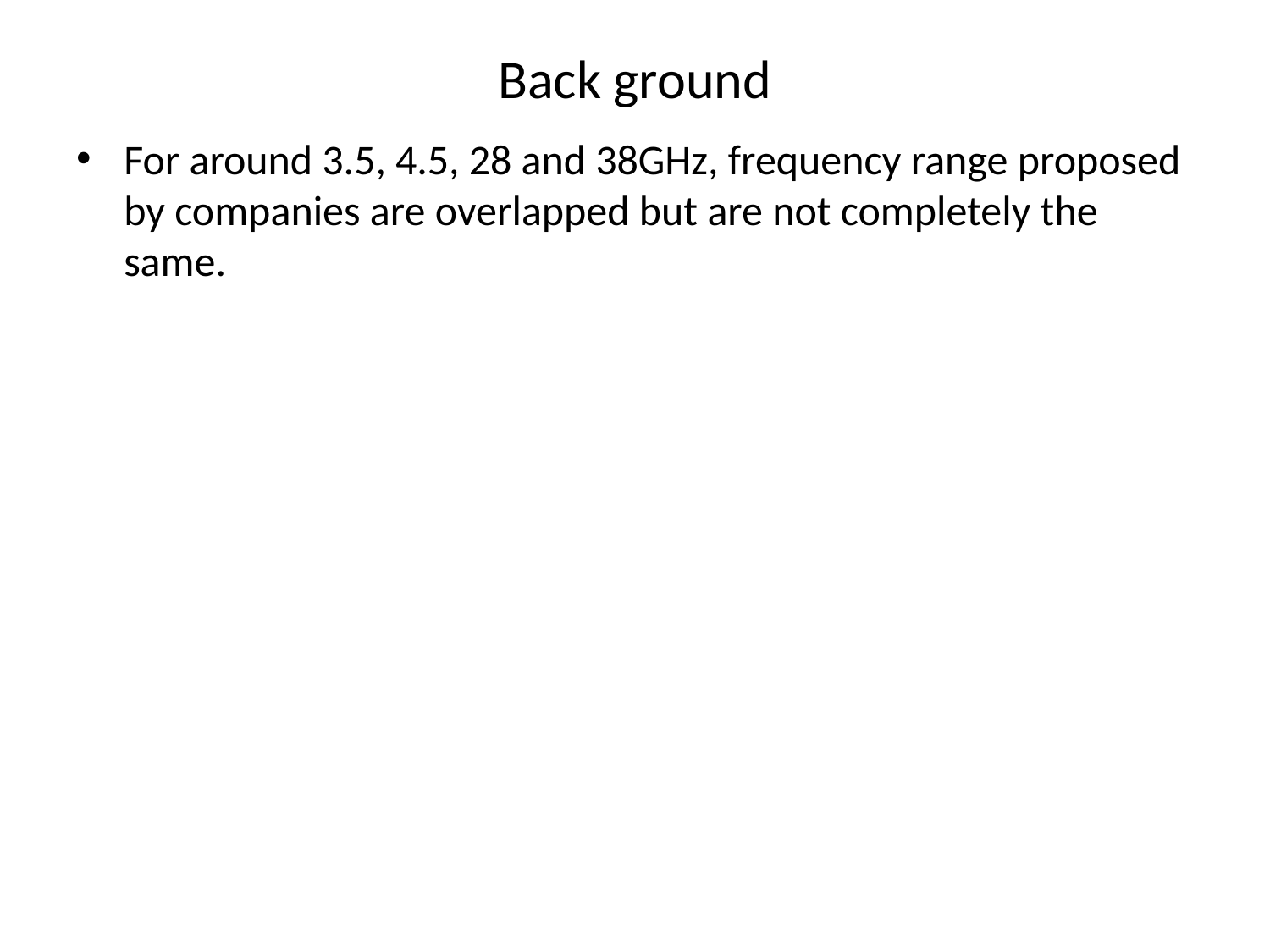

# Back ground
For around 3.5, 4.5, 28 and 38GHz, frequency range proposed by companies are overlapped but are not completely the same.